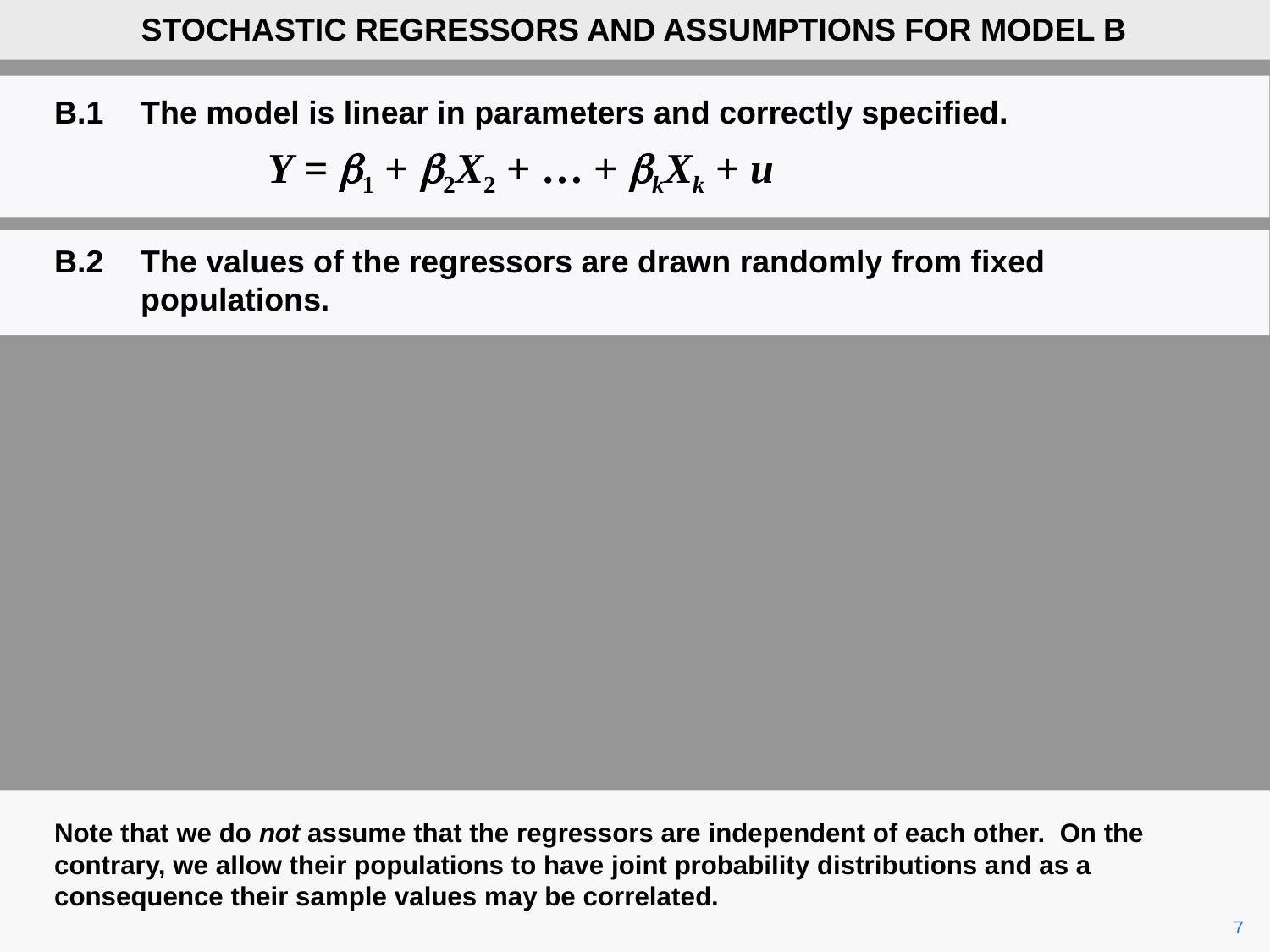

STOCHASTIC REGRESSORS AND ASSUMPTIONS FOR MODEL B

B.1	The model is linear in parameters and correctly specified.
		Y = β1 + β2X2 + … + βkXk + u

B.2	The values of the regressors are drawn randomly from fixed populations.

Note that we do not assume that the regressors are independent of each other.  On the contrary, we allow their populations to have joint probability distributions and as a consequence their sample values may be correlated.
	7